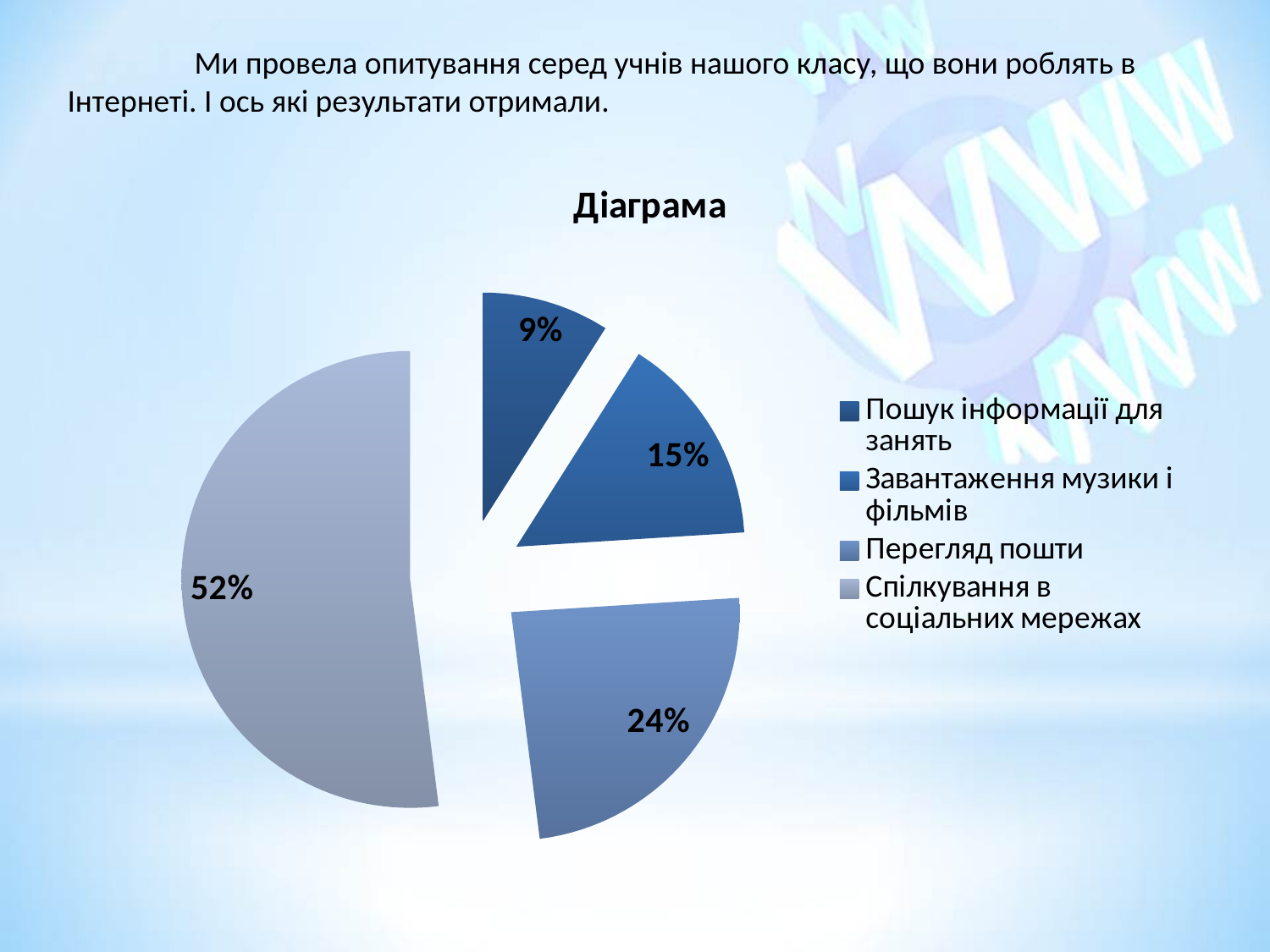

Ми провела опитування серед учнів нашого класу, що вони роблять в Інтернеті. І ось які результати отримали.

### Chart: Діаграма

| Category | Продажи |
|---|---|
| Пошук інформації для занять | 0.09000000000000007 |
| Завантаження музики і фільмів | 0.1500000000000002 |
| Перегляд пошти | 0.24000000000000019 |
| Спілкування в соціальних мережах | 0.52 |